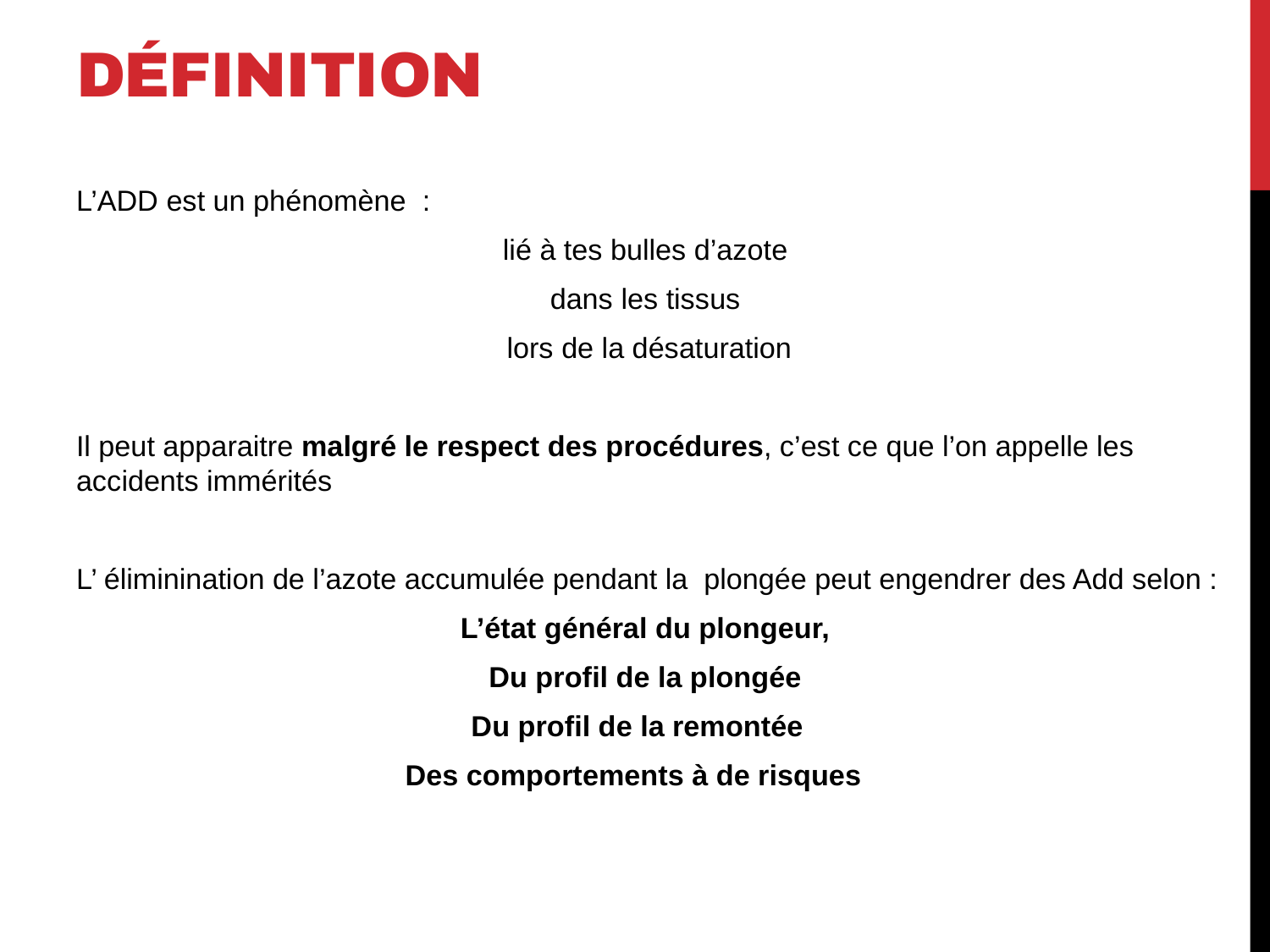

# définition
L’ADD est un phénomène  :
lié à tes bulles d’azote
dans les tissus
lors de la désaturation

Il peut apparaitre malgré le respect des procédures, c’est ce que l’on appelle les accidents immérités

L’ éliminination de l’azote accumulée pendant la  plongée peut engendrer des Add selon :
L’état général du plongeur,
Du profil de la plongée
Du profil de la remontée
Des comportements à de risques